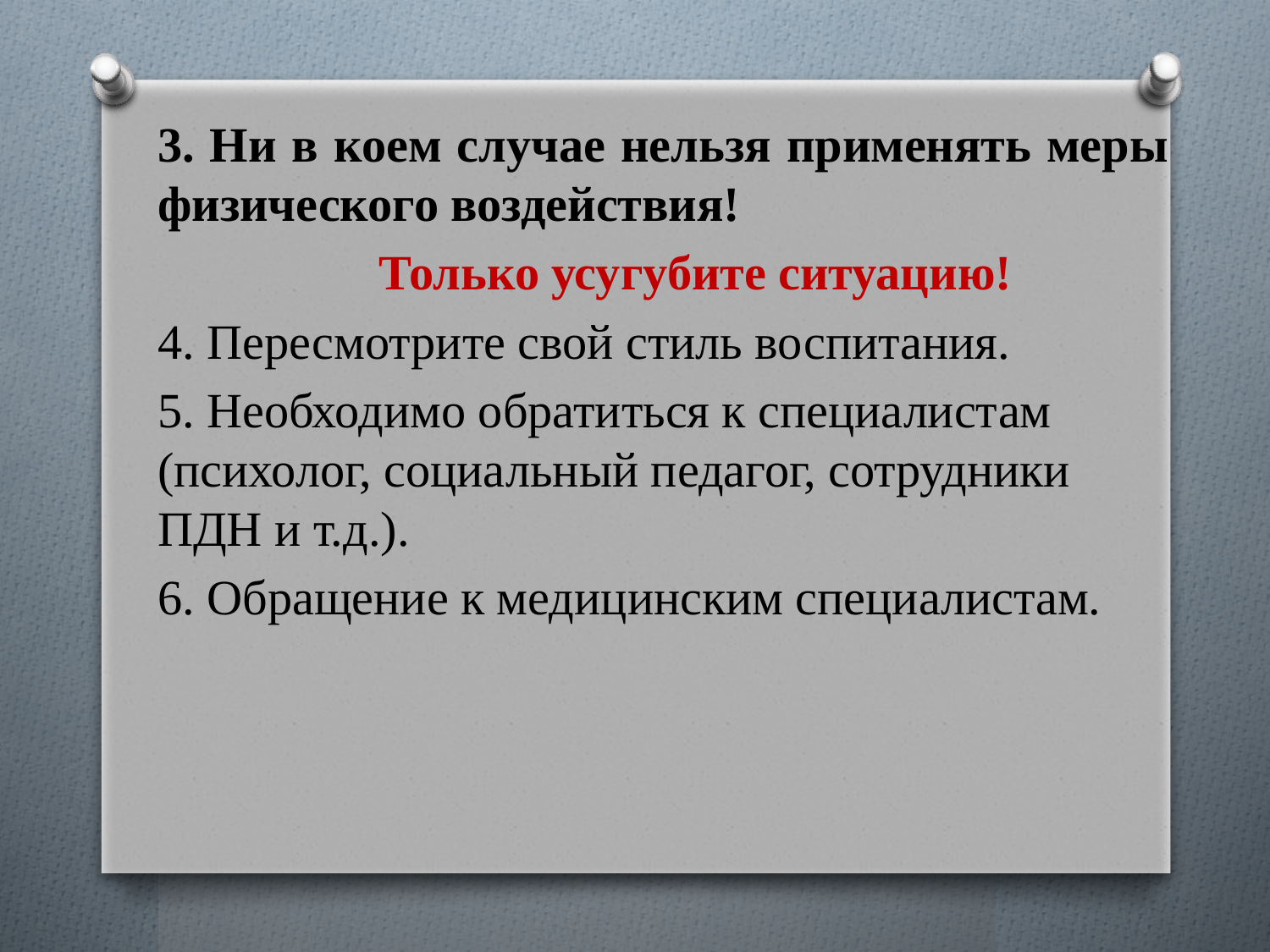

3. Ни в коем случае нельзя применять меры физического воздействия!
                  Только усугубите ситуацию!
4. Пересмотрите свой стиль воспитания.
5. Необходимо обратиться к специалистам (психолог, социальный педагог, сотрудники ПДН и т.д.).
6. Обращение к медицинским специалистам.